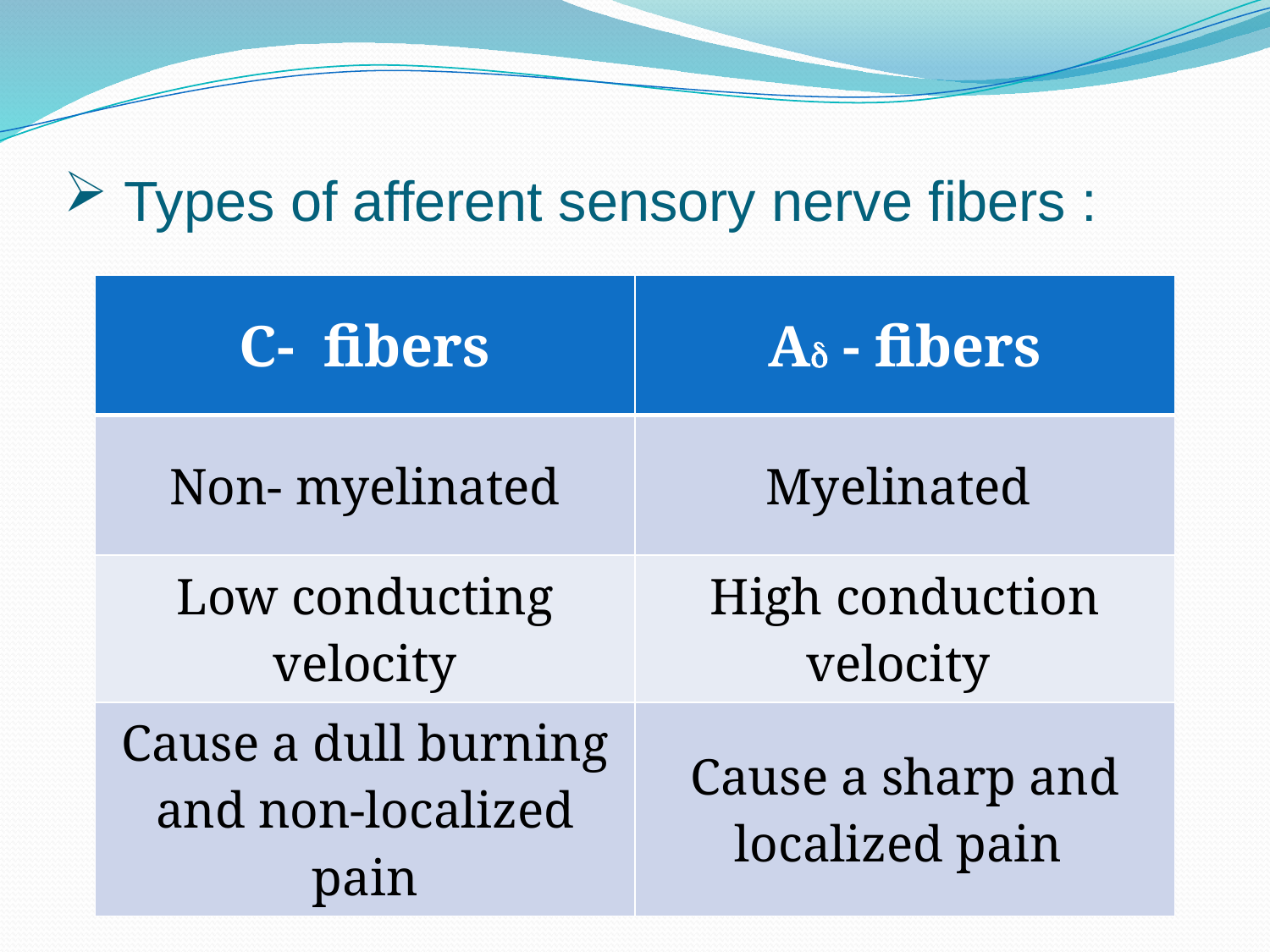

# Types of afferent sensory nerve fibers :
| C- fibers | Aδ - fibers |
| --- | --- |
| Non- myelinated | Myelinated |
| Low conducting velocity | High conduction velocity |
| Cause a dull burning and non-localized pain | Cause a sharp and localized pain |